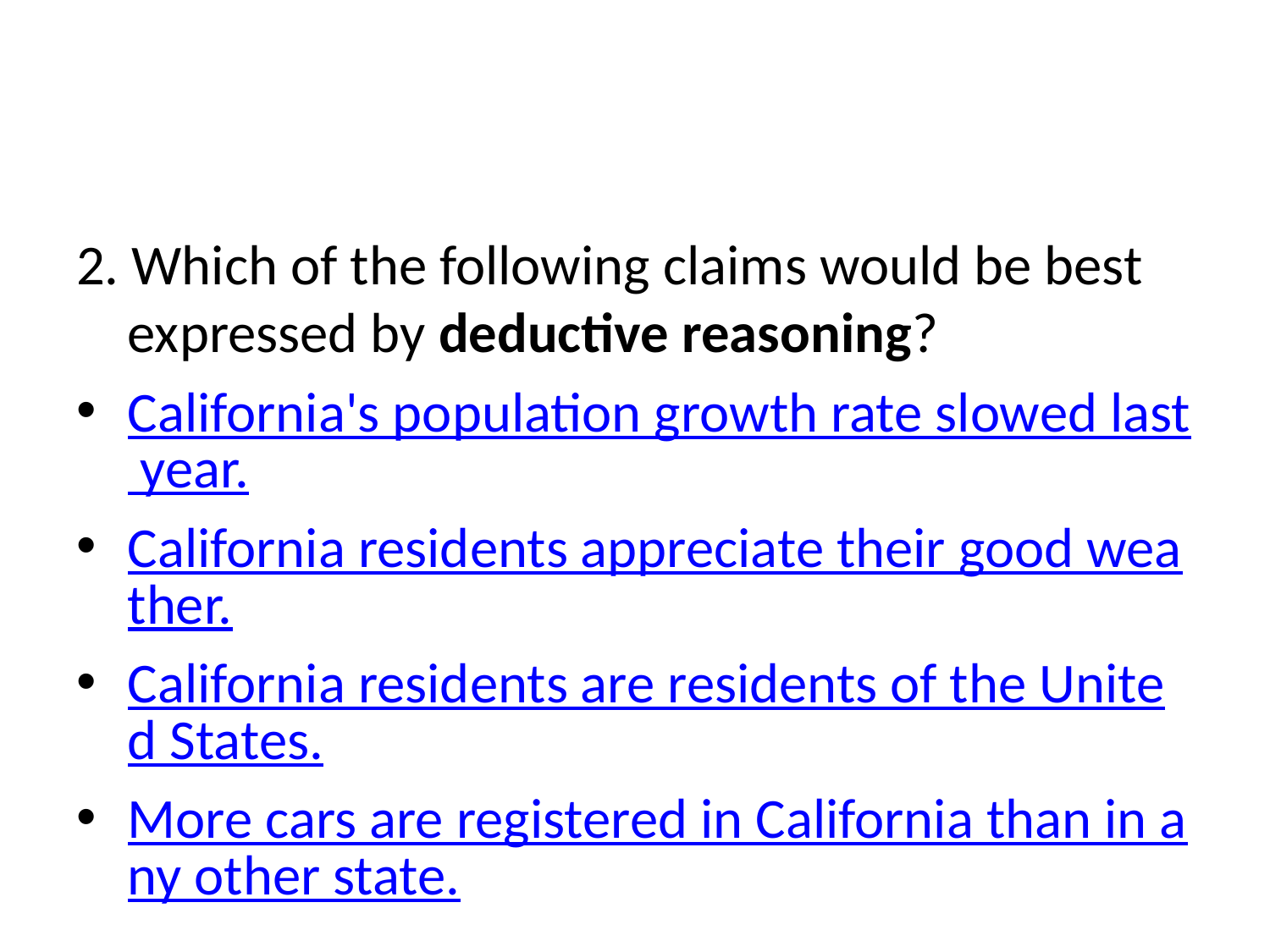

#
2. Which of the following claims would be best expressed by deductive reasoning?
California's population growth rate slowed last year.
California residents appreciate their good weather.
California residents are residents of the United States.
More cars are registered in California than in any other state.